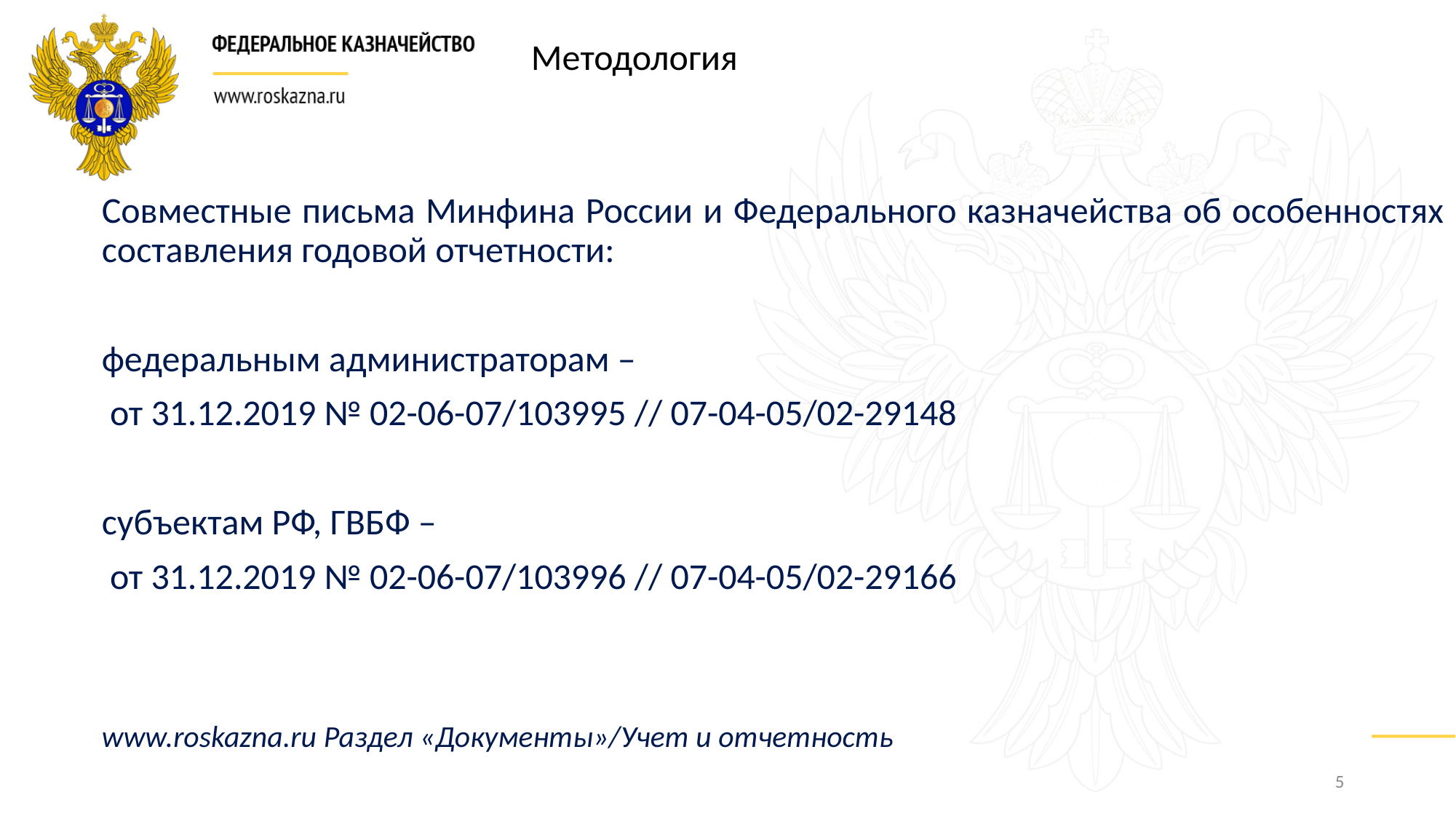

Методология
Совместные письма Минфина России и Федерального казначейства об особенностях составления годовой отчетности:

федеральным администраторам –
 от 31.12.2019 № 02-06-07/103995 // 07-04-05/02-29148

субъектам РФ, ГВБФ –
 от 31.12.2019 № 02-06-07/103996 // 07-04-05/02-29166

www.roskazna.ru Раздел «Документы»/Учет и отчетность

www.roskazna.ru Раздел «Документы»/Учет и отчетность

5